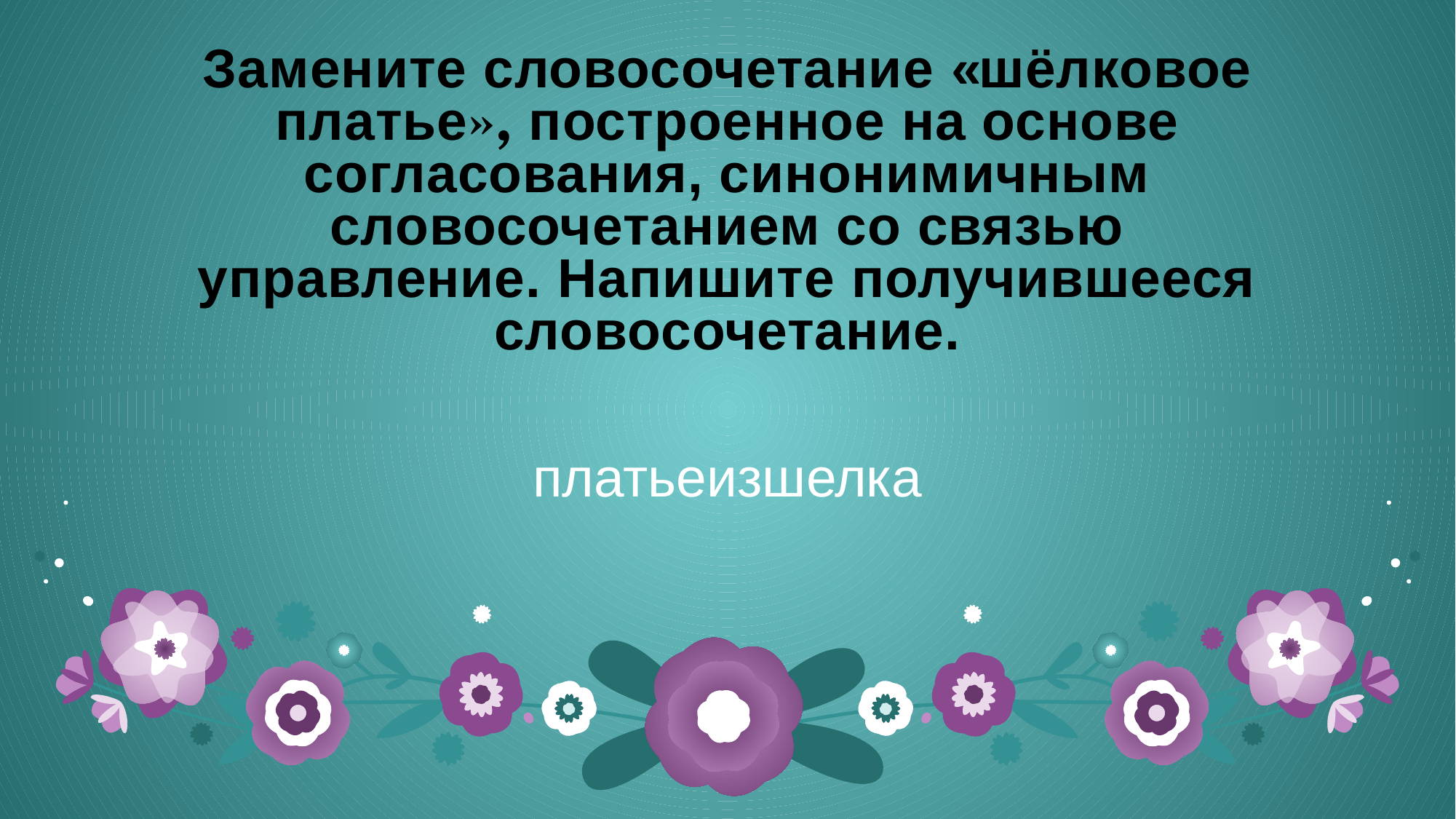

# Замените словосочетание «шёлковое платье», построенное на основе согласования, синонимичным словосочетанием со связью управление. Напишите получившееся словосочетание.
платьеизшелка